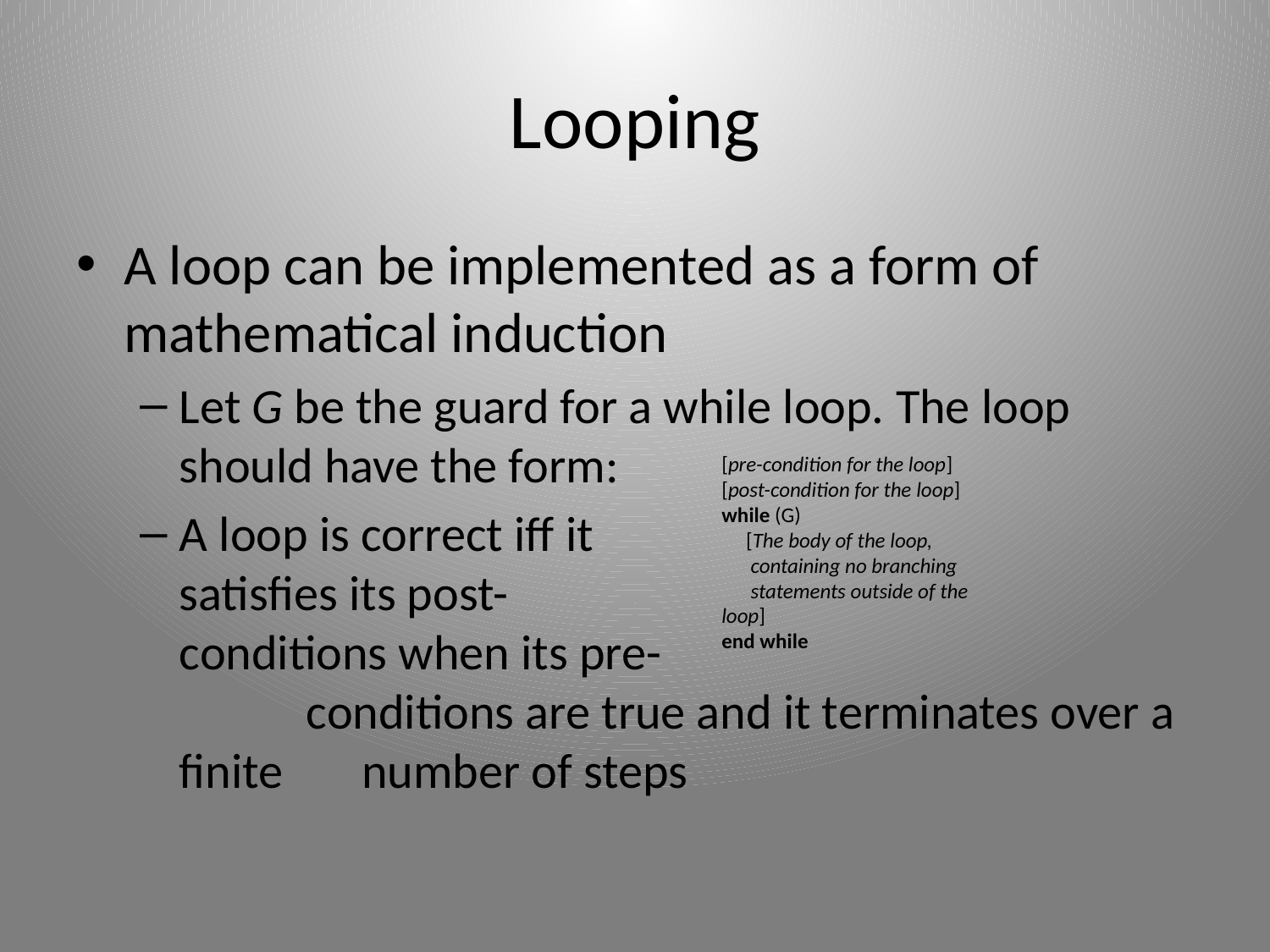

# Looping
A loop can be implemented as a form of mathematical induction
Let G be the guard for a while loop. The loop should have the form:
A loop is correct iff it 				satisfies its post-					conditions when its pre-					conditions are true and it terminates over a finite       number of steps
[pre-condition for the loop]
[post-condition for the loop]
while (G)
     [The body of the loop,
      containing no branching
      statements outside of the loop]
end while